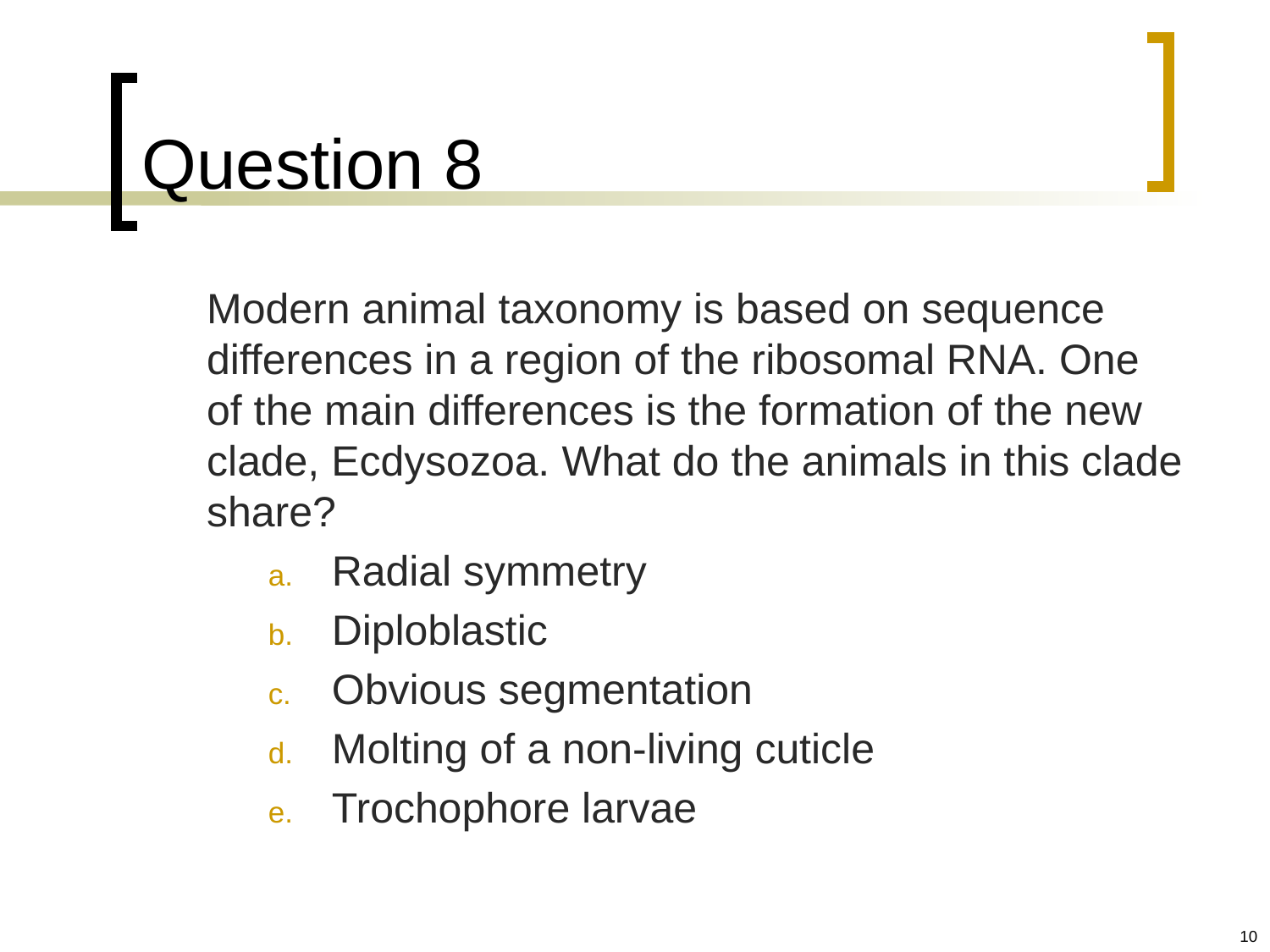

# Question 8
	Modern animal taxonomy is based on sequence differences in a region of the ribosomal RNA. One of the main differences is the formation of the new clade, Ecdysozoa. What do the animals in this clade share?
Radial symmetry
Diploblastic
Obvious segmentation
Molting of a non-living cuticle
Trochophore larvae